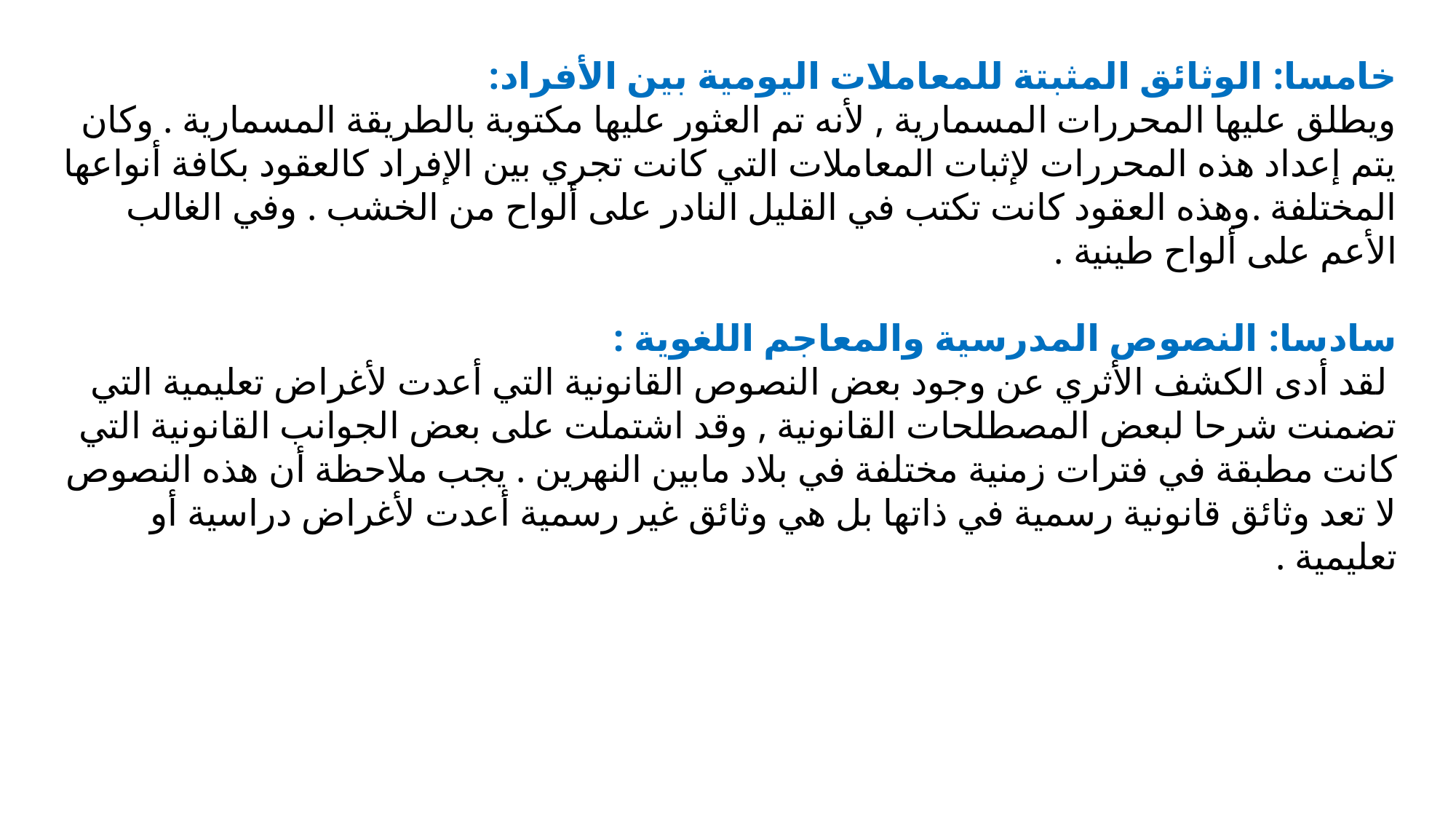

خامسا: الوثائق المثبتة للمعاملات اليومية بين الأفراد:
ويطلق عليها المحررات المسمارية , لأنه تم العثور عليها مكتوبة بالطريقة المسمارية . وكان يتم إعداد هذه المحررات لإثبات المعاملات التي كانت تجري بين الإفراد كالعقود بكافة أنواعها المختلفة .وهذه العقود كانت تكتب في القليل النادر على ألواح من الخشب . وفي الغالب الأعم على ألواح طينية .

سادسا: النصوص المدرسية والمعاجم اللغوية :
 لقد أدى الكشف الأثري عن وجود بعض النصوص القانونية التي أعدت لأغراض تعليمية التي تضمنت شرحا لبعض المصطلحات القانونية , وقد اشتملت على بعض الجوانب القانونية التي كانت مطبقة في فترات زمنية مختلفة في بلاد مابين النهرين . يجب ملاحظة أن هذه النصوص لا تعد وثائق قانونية رسمية في ذاتها بل هي وثائق غير رسمية أعدت لأغراض دراسية أو تعليمية .